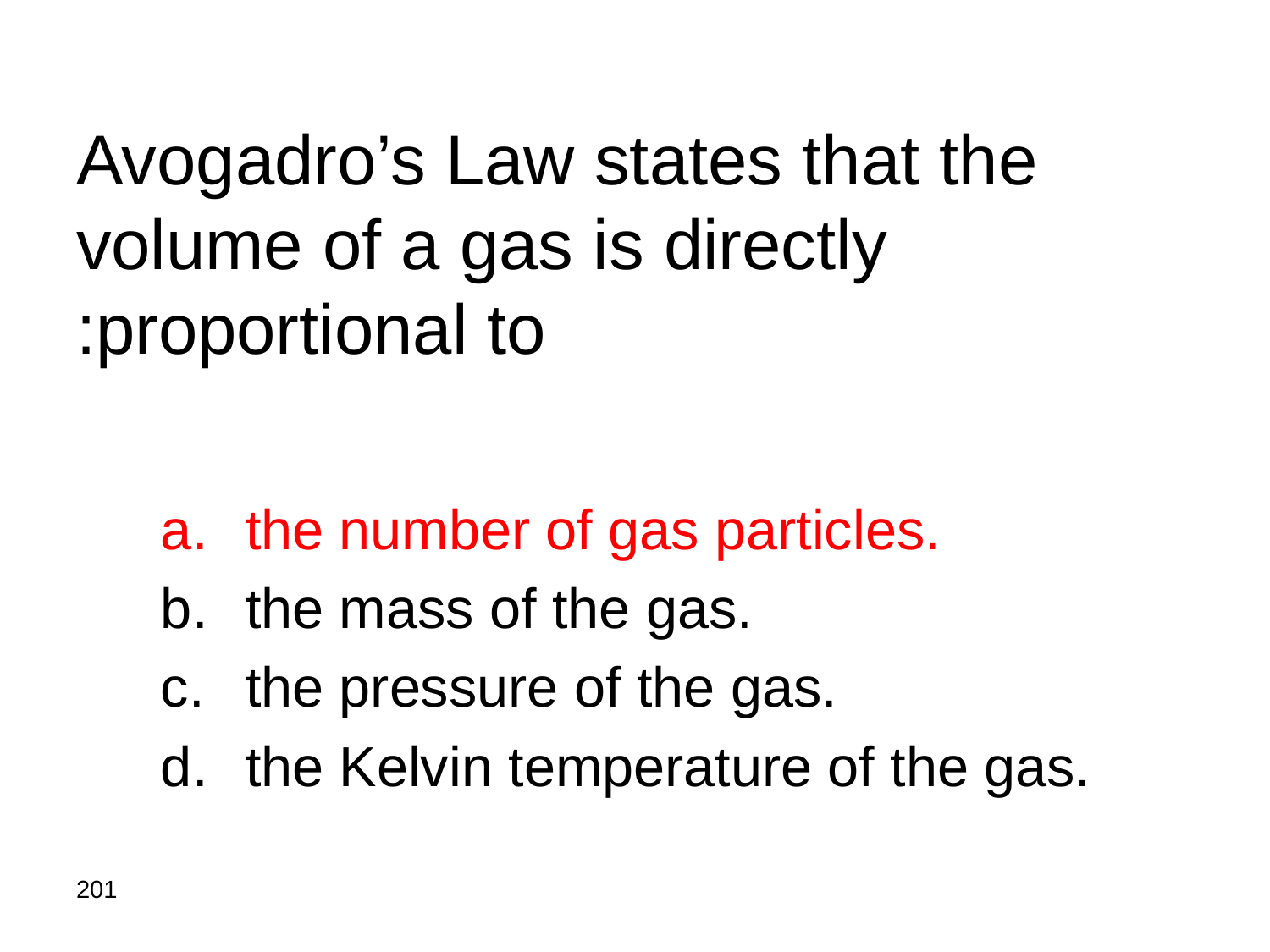

# Avogadro’s Law states that the volume of a gas is directly proportional to:
the number of gas particles.
the mass of the gas.
the pressure of the gas.
the Kelvin temperature of the gas.
201